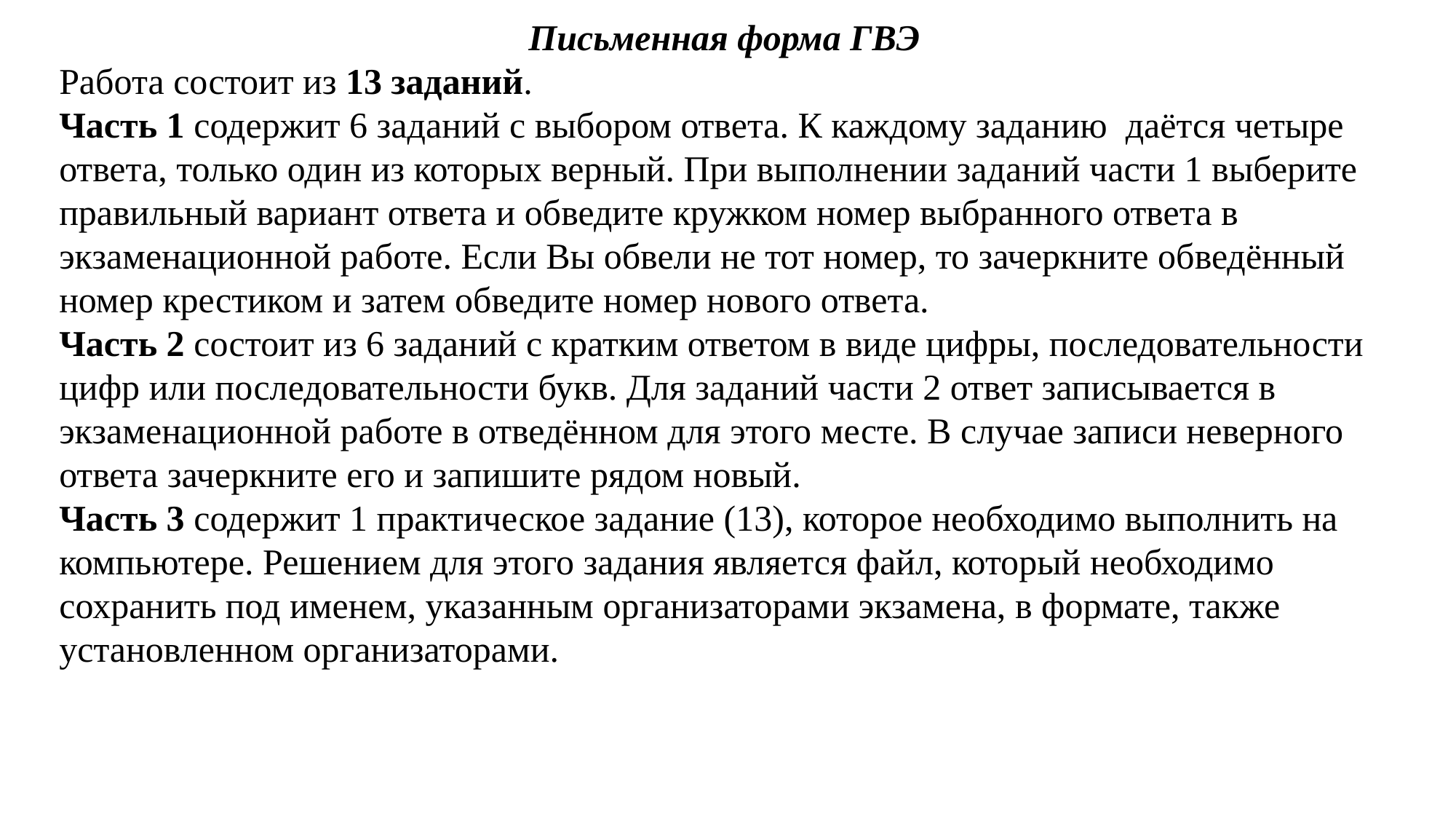

Письменная форма ГВЭ
Работа состоит из 13 заданий.
Часть 1 содержит 6 заданий с выбором ответа. К каждому заданию  даётся четыре ответа, только один из которых верный. При выполнении заданий части 1 выберите правильный вариант ответа и обведите кружком номер выбранного ответа в экзаменационной работе. Если Вы обвели не тот номер, то зачеркните обведённый номер крестиком и затем обведите номер нового ответа.
Часть 2 состоит из 6 заданий с кратким ответом в виде цифры, последовательности цифр или последовательности букв. Для заданий части 2 ответ записывается в экзаменационной работе в отведённом для этого месте. В случае записи неверного ответа зачеркните его и запишите рядом новый.
Часть 3 содержит 1 практическое задание (13), которое необходимо выполнить на компьютере. Решением для этого задания является файл, который необходимо сохранить под именем, указанным организаторами экзамена, в формате, также установленном организаторами.